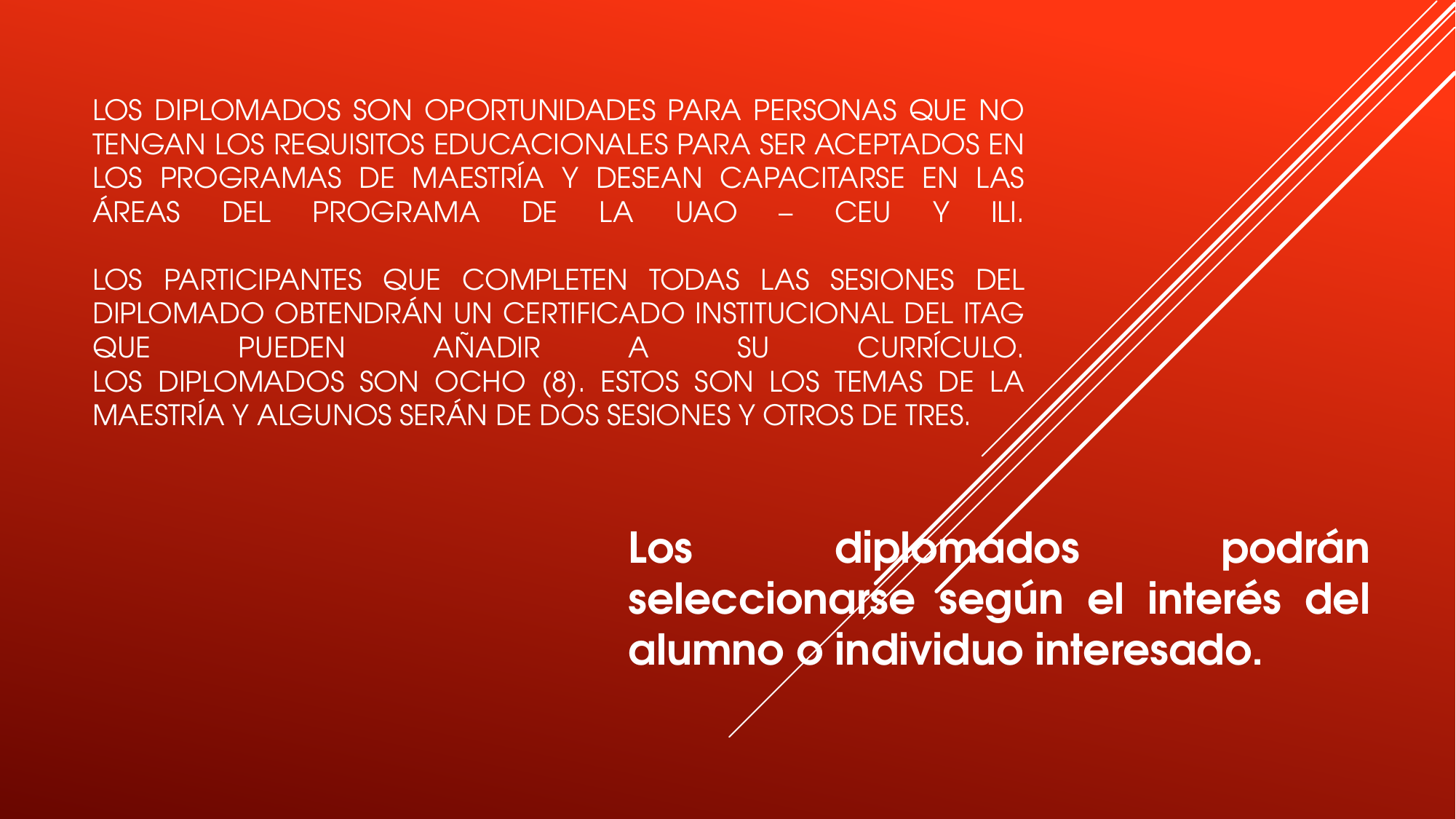

# Los diplomados son oportunidades para personas que no tengan los requisitos educacionales para ser aceptados en los programas DE MAESTRÍA y desean capacitarse en las áreas del programa DE LA UAO – CEU Y ILI. LOS PARTICIPANTES QUE COMPLETEN TODAS LAS SESIONES DEL DIPLOMADO Obtendrán un certificado institucional del itag que pueden añadir a su currículo. Los diplomados son ocho (8). Estos son los temas de la maestría y algunos serán de dos sesiones y otros de tres.
Los diplomados podrán seleccionarse según el interés del alumno o individuo interesado.